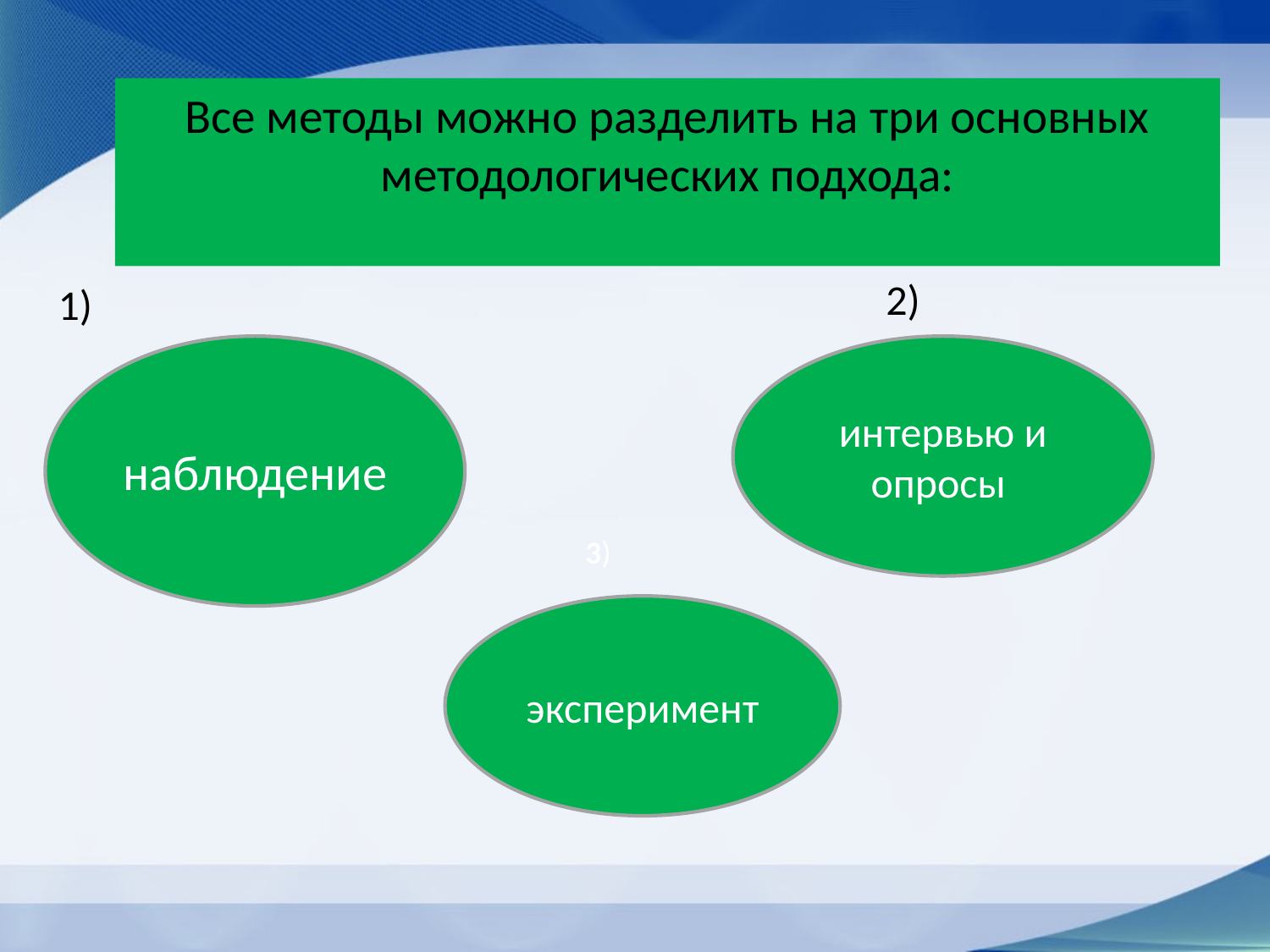

# Все методы можно разделить на три основных методологических подхода:

 2)
1)
наблюдение
интервью и опросы
3)
эксперимент